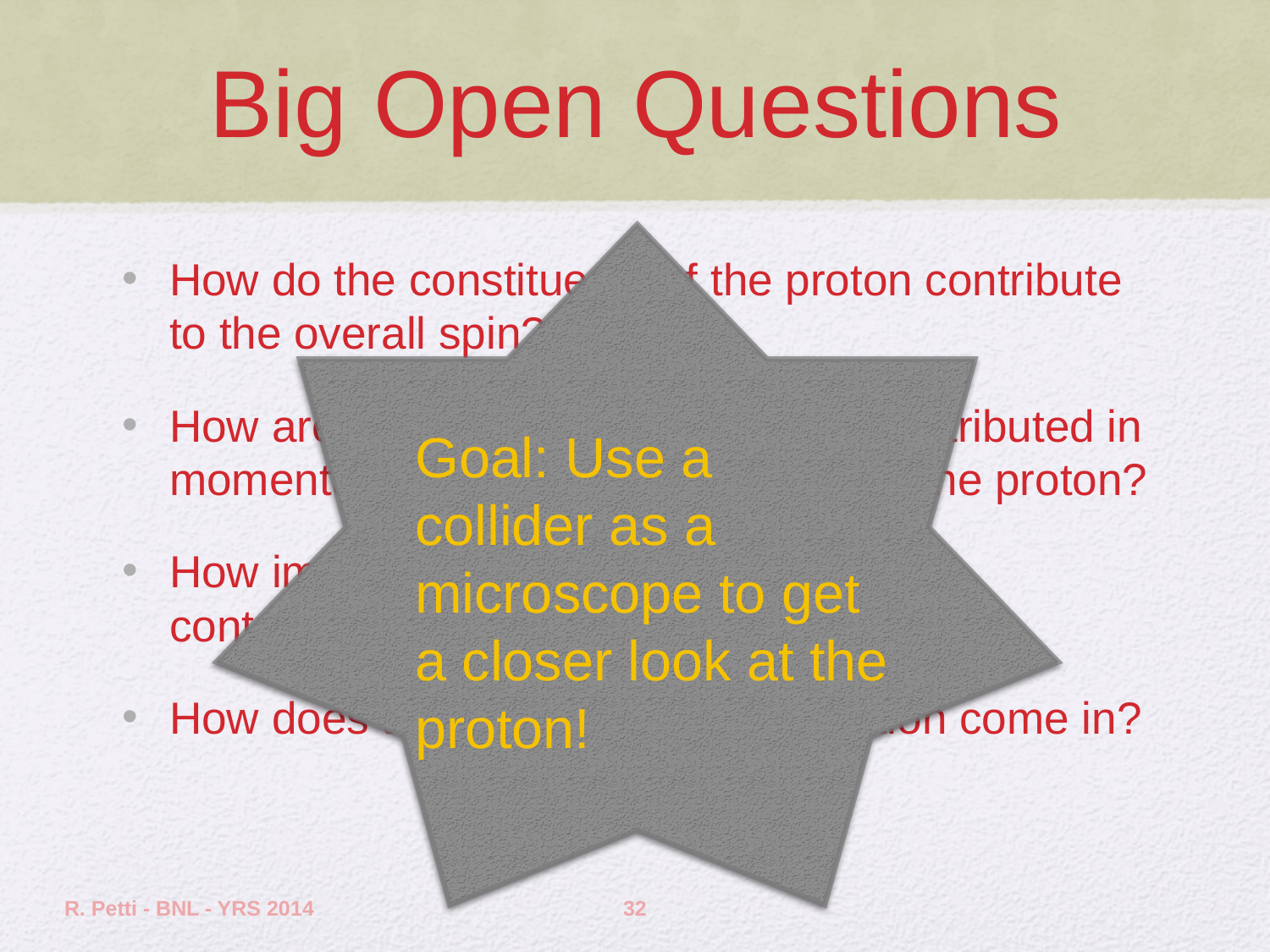

# Big Open Questions

How do the constituents of the proton contribute to the overall spin?
How are the individual constituents  distributed in momentum and position space within the proton?
How important are the virtual particle contributions?
How does the effect of gluon saturation come in?
Goal: Use a collider as a microscope to get a closer look at the proton!
R. Petti - BNL - YRS 2014
32